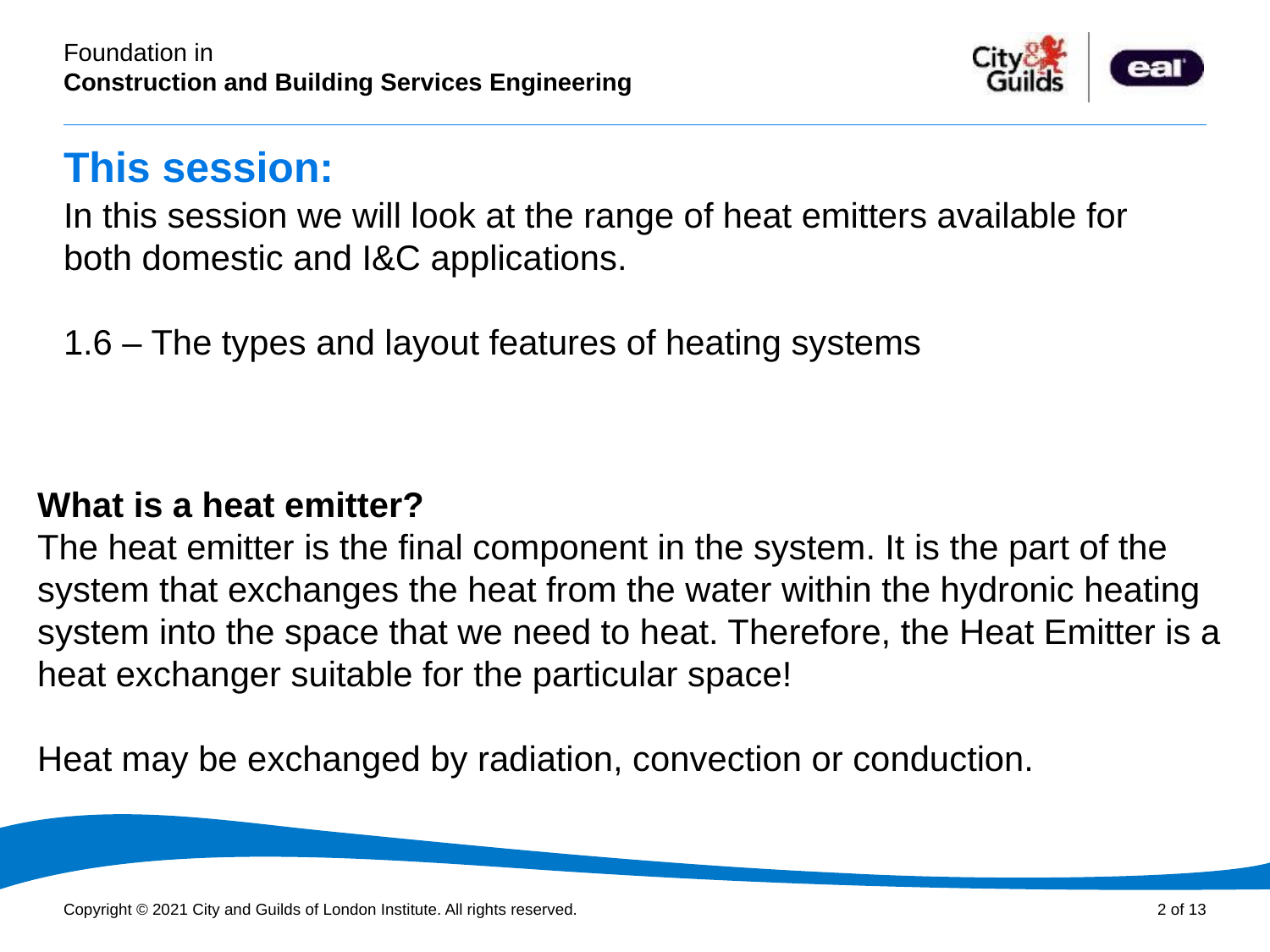

# This session:
In this session we will look at the range of heat emitters available for both domestic and I&C applications.

1.6 – The types and layout features of heating systems

What is a heat emitter?
The heat emitter is the final component in the system. It is the part of the system that exchanges the heat from the water within the hydronic heating system into the space that we need to heat. Therefore, the Heat Emitter is a heat exchanger suitable for the particular space!

Heat may be exchanged by radiation, convection or conduction.